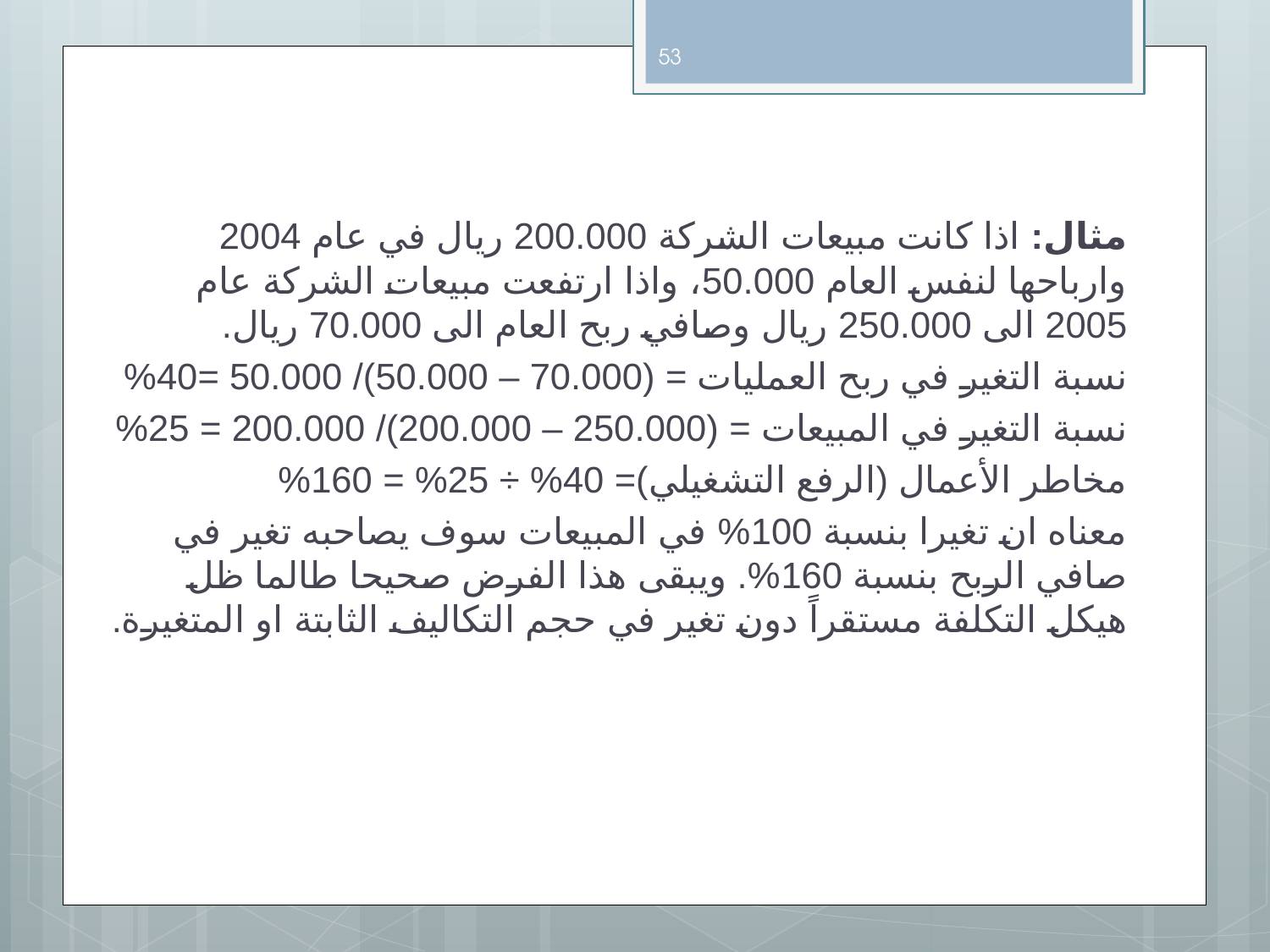

53
مثال: اذا كانت مبيعات الشركة 200.000 ريال في عام 2004 وارباحها لنفس العام 50.000، واذا ارتفعت مبيعات الشركة عام 2005 الى 250.000 ريال وصافي ربح العام الى 70.000 ريال.
نسبة التغير في ربح العمليات = (70.000 – 50.000)/ 50.000 =40%
نسبة التغير في المبيعات = (250.000 – 200.000)/ 200.000 = 25%
مخاطر الأعمال (الرفع التشغيلي)= 40% ÷ 25% = 160%
معناه ان تغيرا بنسبة 100% في المبيعات سوف يصاحبه تغير في صافي الربح بنسبة 160%. ويبقى هذا الفرض صحيحا طالما ظل هيكل التكلفة مستقراً دون تغير في حجم التكاليف الثابتة او المتغيرة.